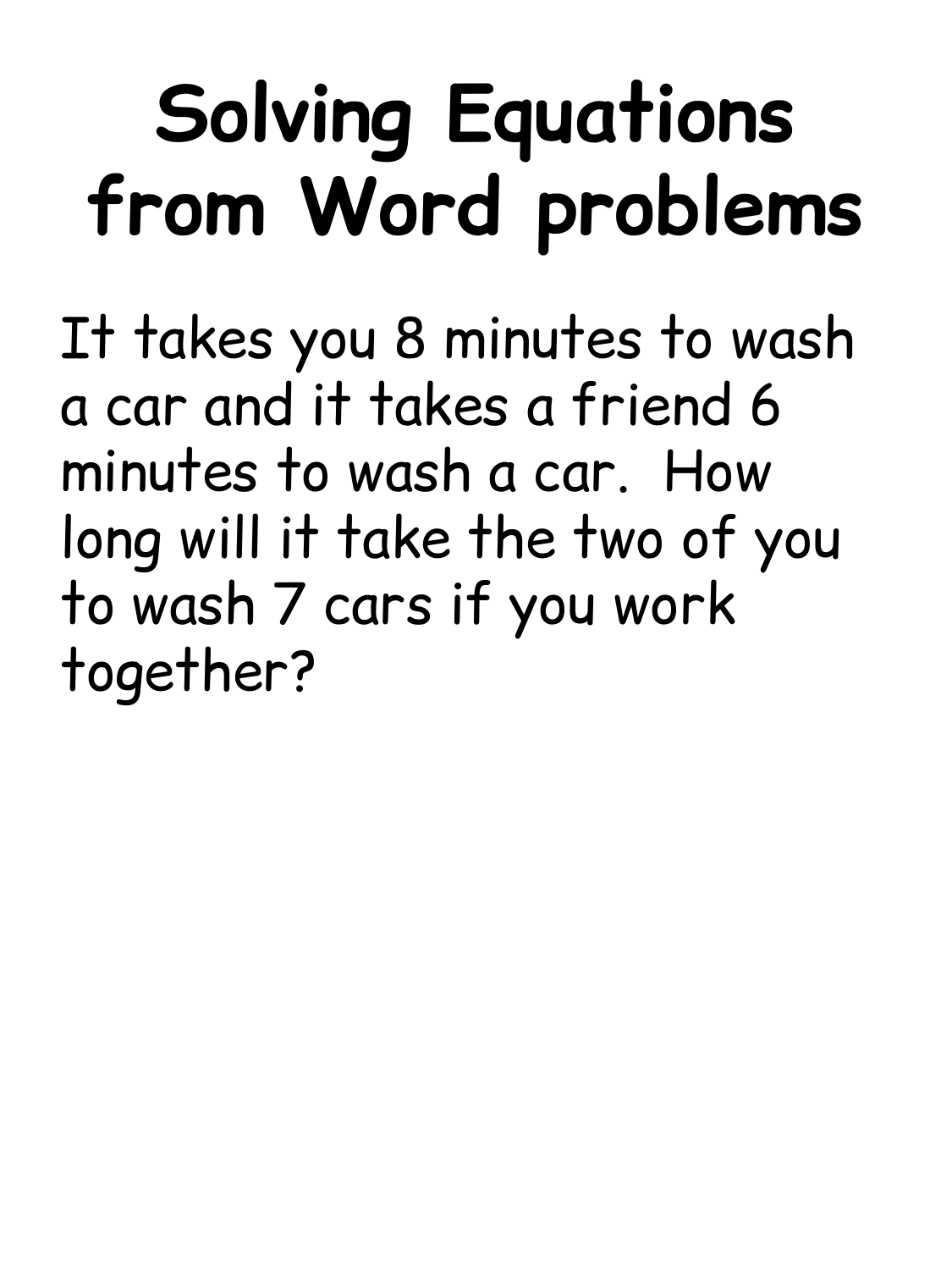

# Solving Equations from Word problems
It takes you 8 minutes to wash a car and it takes a friend 6 minutes to wash a car.  How long will it take the two of you to wash 7 cars if you work together?